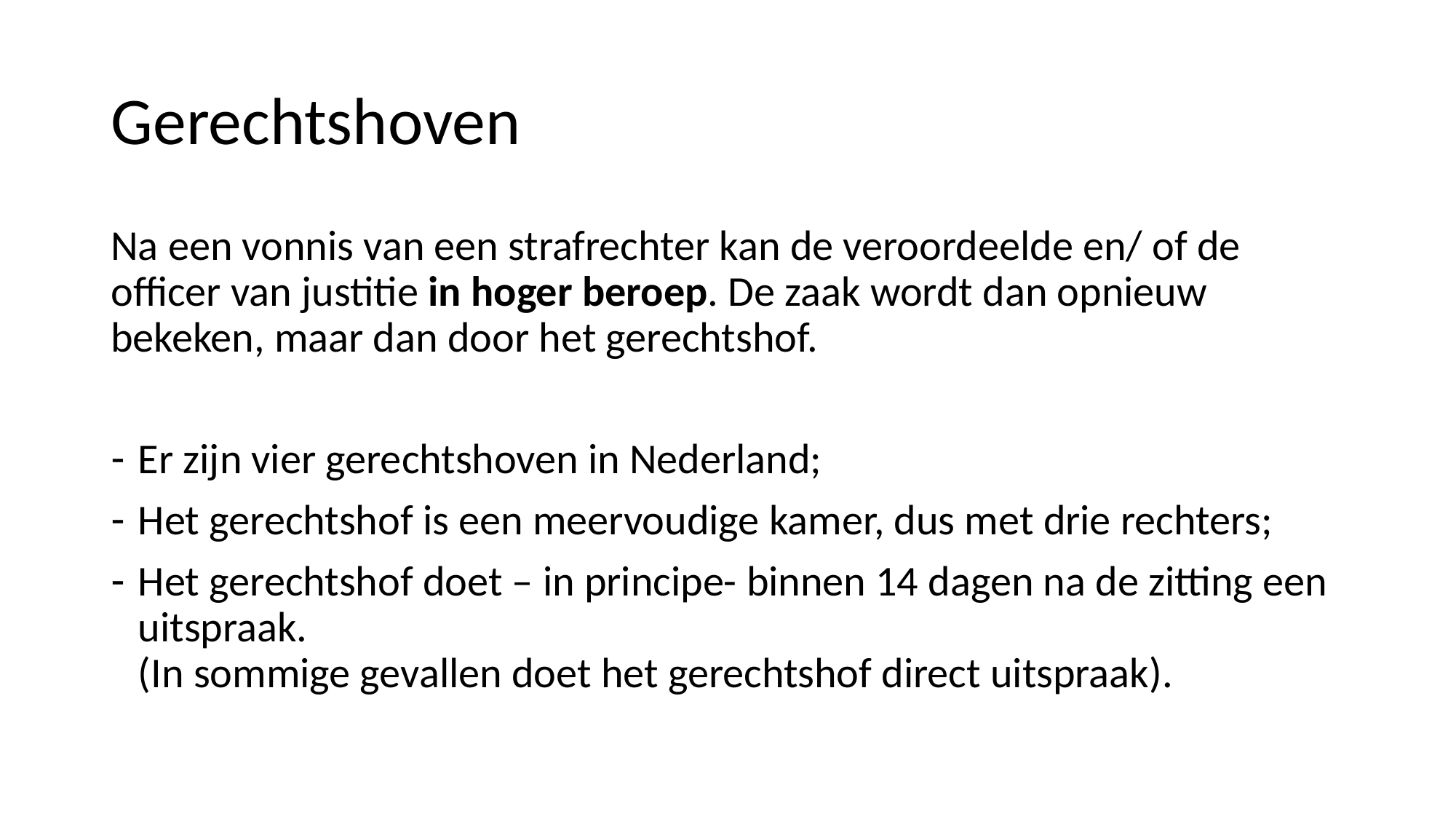

# Gerechtshoven
Na een vonnis van een strafrechter kan de veroordeelde en/ of de officer van justitie in hoger beroep. De zaak wordt dan opnieuw bekeken, maar dan door het gerechtshof.

Er zijn vier gerechtshoven in Nederland;
Het gerechtshof is een meervoudige kamer, dus met drie rechters;
Het gerechtshof doet – in principe- binnen 14 dagen na de zitting een uitspraak.
(In sommige gevallen doet het gerechtshof direct uitspraak).